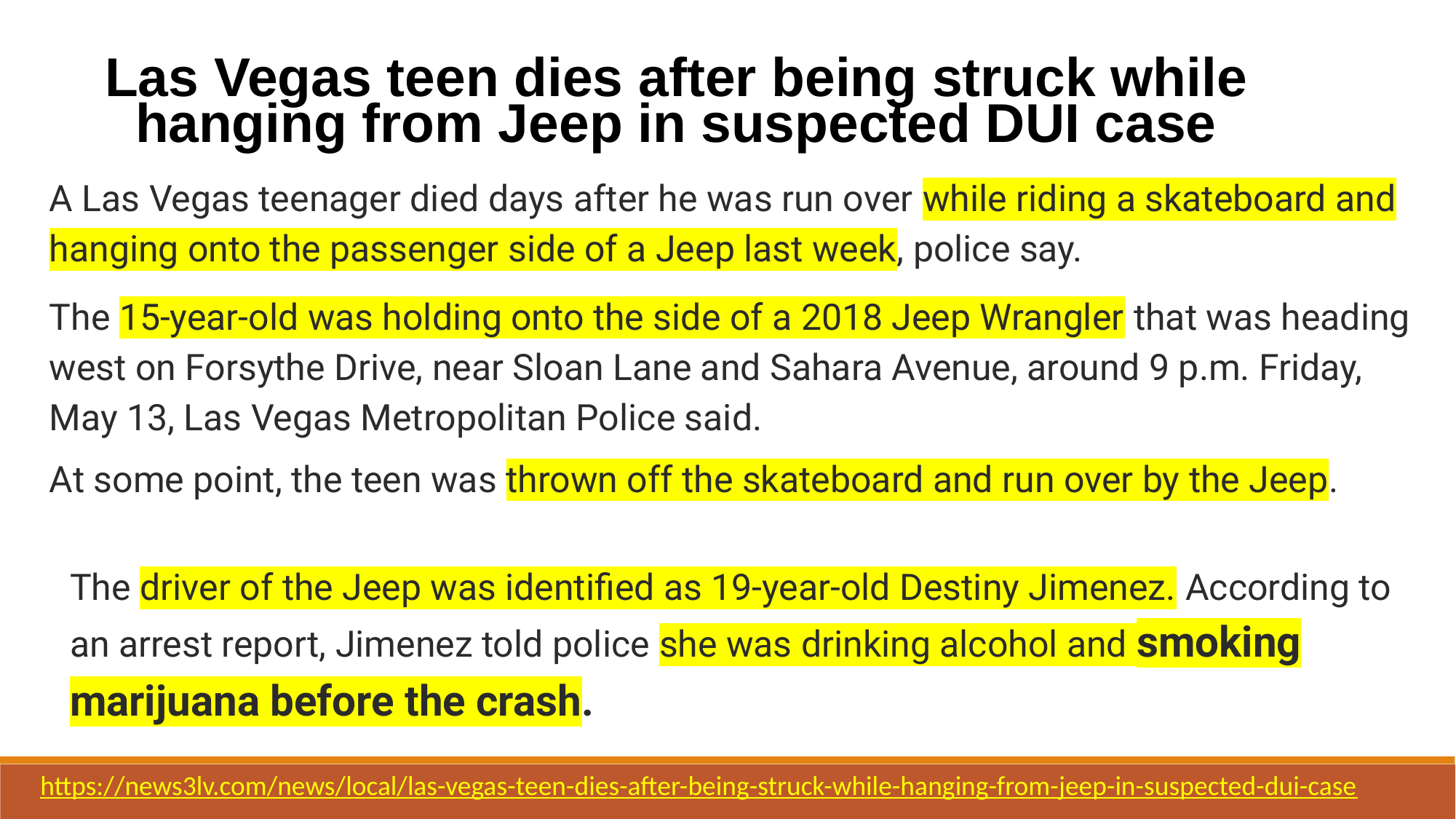

Las Vegas teen dies after being struck while hanging from Jeep in suspected DUI case
A Las Vegas teenager died days after he was run over while riding a skateboard and hanging onto the passenger side of a Jeep last week, police say.
The 15-year-old was holding onto the side of a 2018 Jeep Wrangler that was heading west on Forsythe Drive, near Sloan Lane and Sahara Avenue, around 9 p.m. Friday, May 13, Las Vegas Metropolitan Police said.
At some point, the teen was thrown off the skateboard and run over by the Jeep.
The driver of the Jeep was identified as 19-year-old Destiny Jimenez. According to an arrest report, Jimenez told police she was drinking alcohol and smoking marijuana before the crash.
https://news3lv.com/news/local/las-vegas-teen-dies-after-being-struck-while-hanging-from-jeep-in-suspected-dui-case